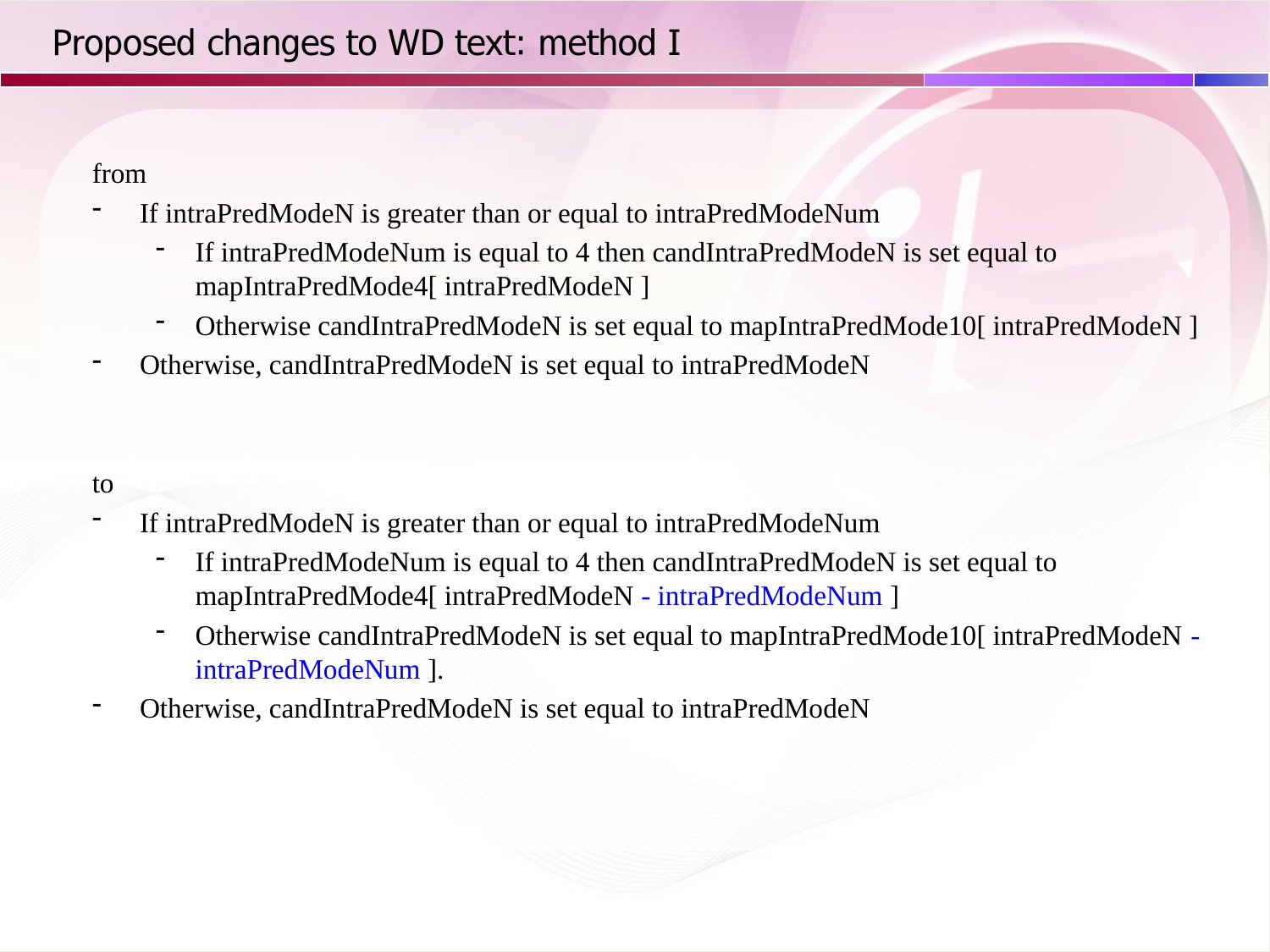

# Proposed changes to WD text: method I
from
If intraPredModeN is greater than or equal to intraPredModeNum
If intraPredModeNum is equal to 4 then candIntraPredModeN is set equal to mapIntraPredMode4[ intraPredModeN ]
Otherwise candIntraPredModeN is set equal to mapIntraPredMode10[ intraPredModeN ]
Otherwise, candIntraPredModeN is set equal to intraPredModeN

to
If intraPredModeN is greater than or equal to intraPredModeNum
If intraPredModeNum is equal to 4 then candIntraPredModeN is set equal to mapIntraPredMode4[ intraPredModeN - intraPredModeNum ]
Otherwise candIntraPredModeN is set equal to mapIntraPredMode10[ intraPredModeN - intraPredModeNum ].
Otherwise, candIntraPredModeN is set equal to intraPredModeN